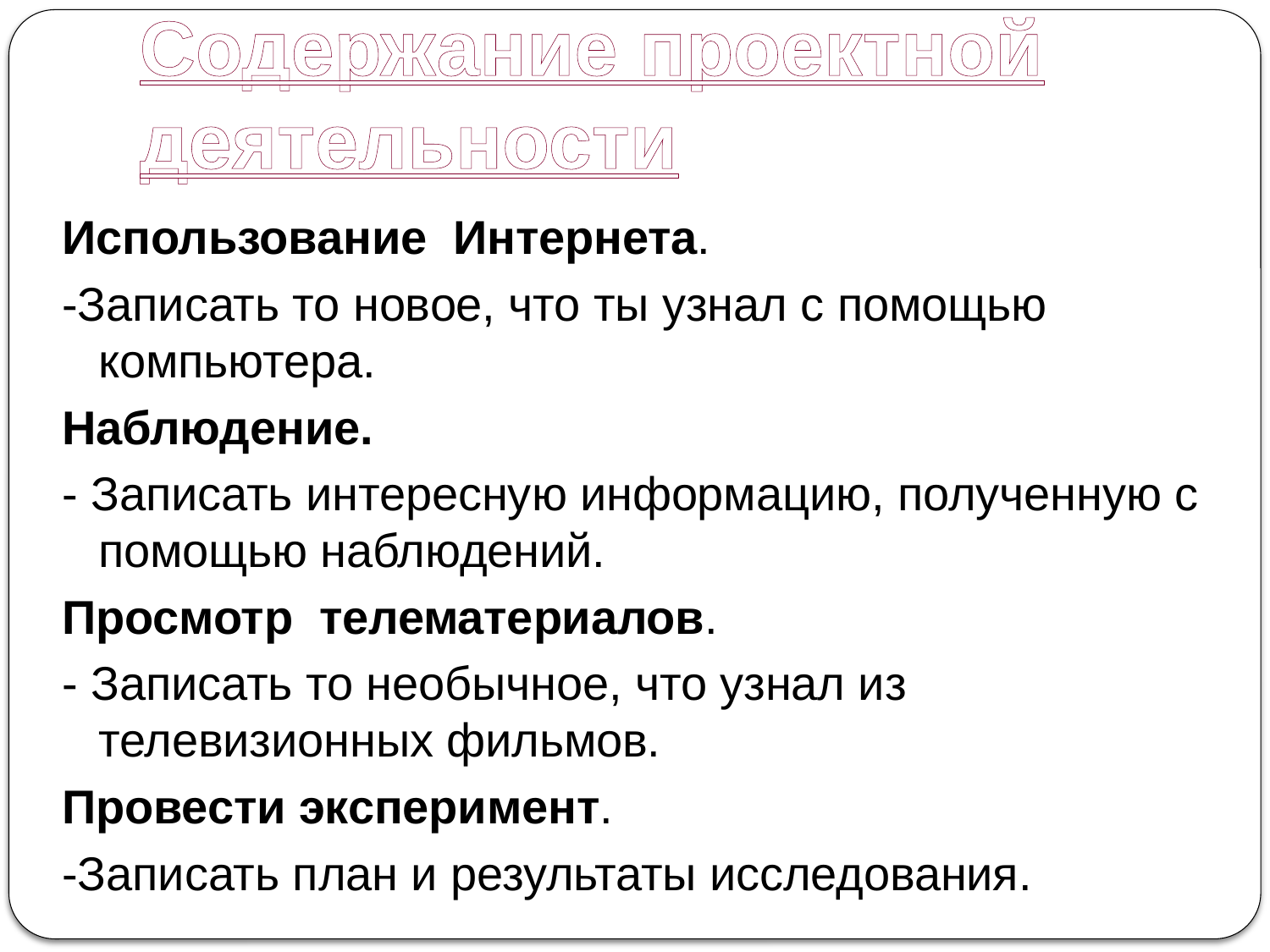

# Содержание проектной деятельности
Использование  Интернета.
-Записать то новое, что ты узнал с помощью компьютера.
Наблюдение.
- Записать интересную информацию, полученную с помощью наблюдений.
Просмотр  телематериалов.
- Записать то необычное, что узнал из телевизионных фильмов.
Провести эксперимент.
-Записать план и результаты исследования.